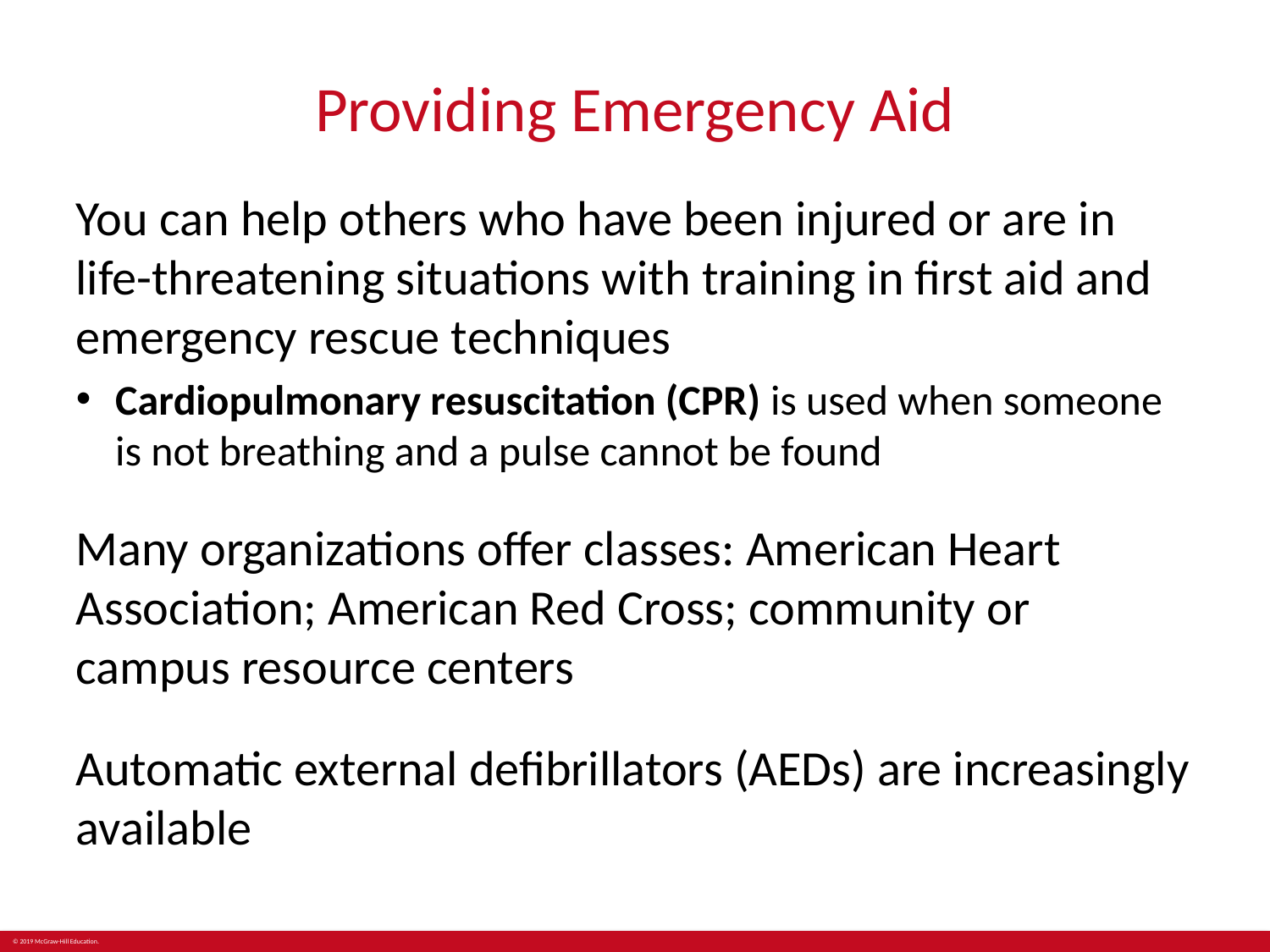

# Providing Emergency Aid
You can help others who have been injured or are in life-threatening situations with training in first aid and emergency rescue techniques
Cardiopulmonary resuscitation (CPR) is used when someone is not breathing and a pulse cannot be found
Many organizations offer classes: American Heart Association; American Red Cross; community or campus resource centers
Automatic external defibrillators (AEDs) are increasingly available